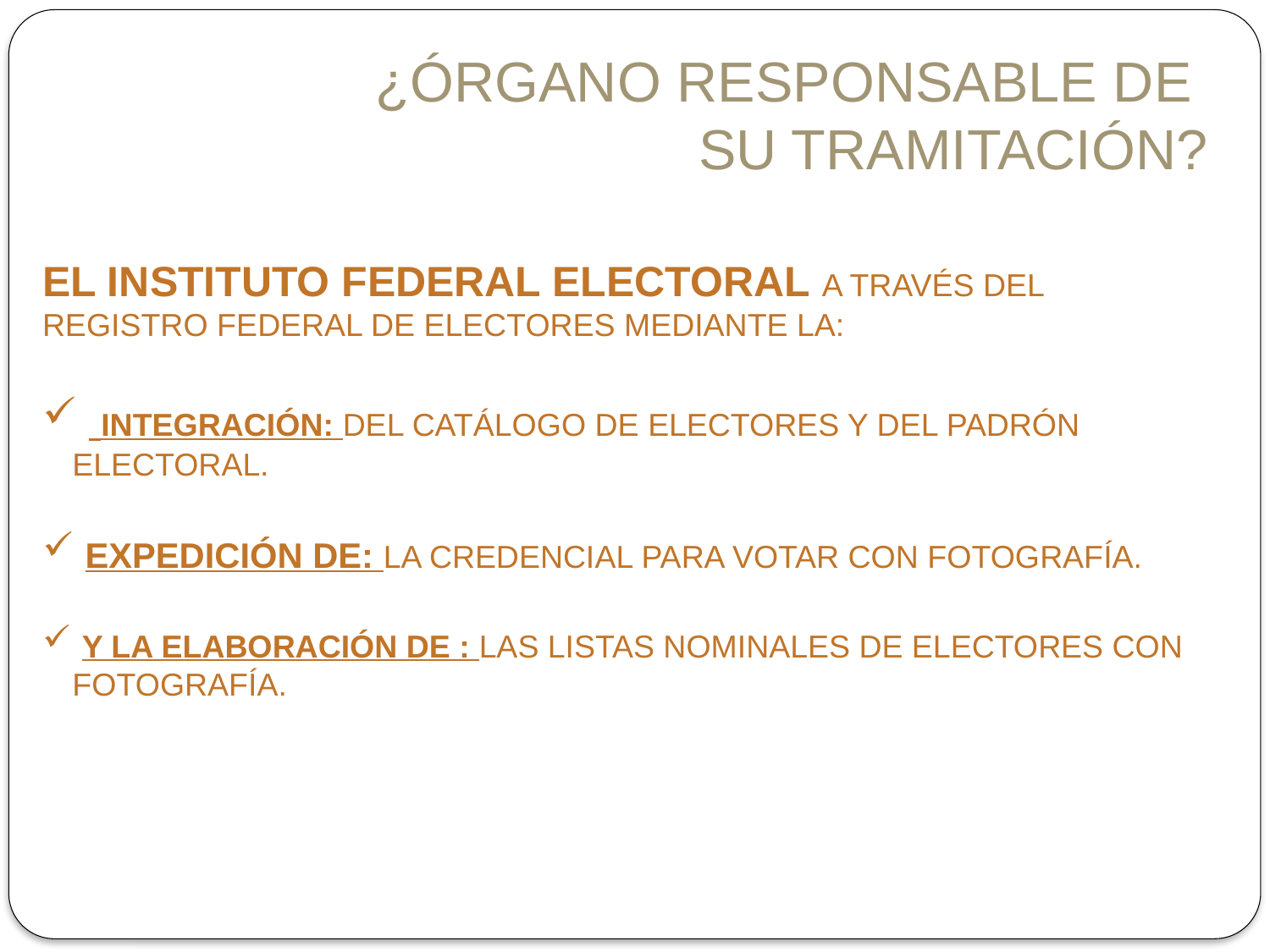

¿ÓRGANO RESPONSABLE DE
SU TRAMITACIÓN?
EL INSTITUTO FEDERAL ELECTORAL A TRAVÉS DEL REGISTRO FEDERAL DE ELECTORES MEDIANTE LA:

  INTEGRACIÓN: DEL CATÁLOGO DE ELECTORES Y DEL PADRÓN ELECTORAL.

 EXPEDICIÓN DE: LA CREDENCIAL PARA VOTAR CON FOTOGRAFÍA.

 Y LA ELABORACIÓN DE : LAS LISTAS NOMINALES DE ELECTORES CON FOTOGRAFÍA.